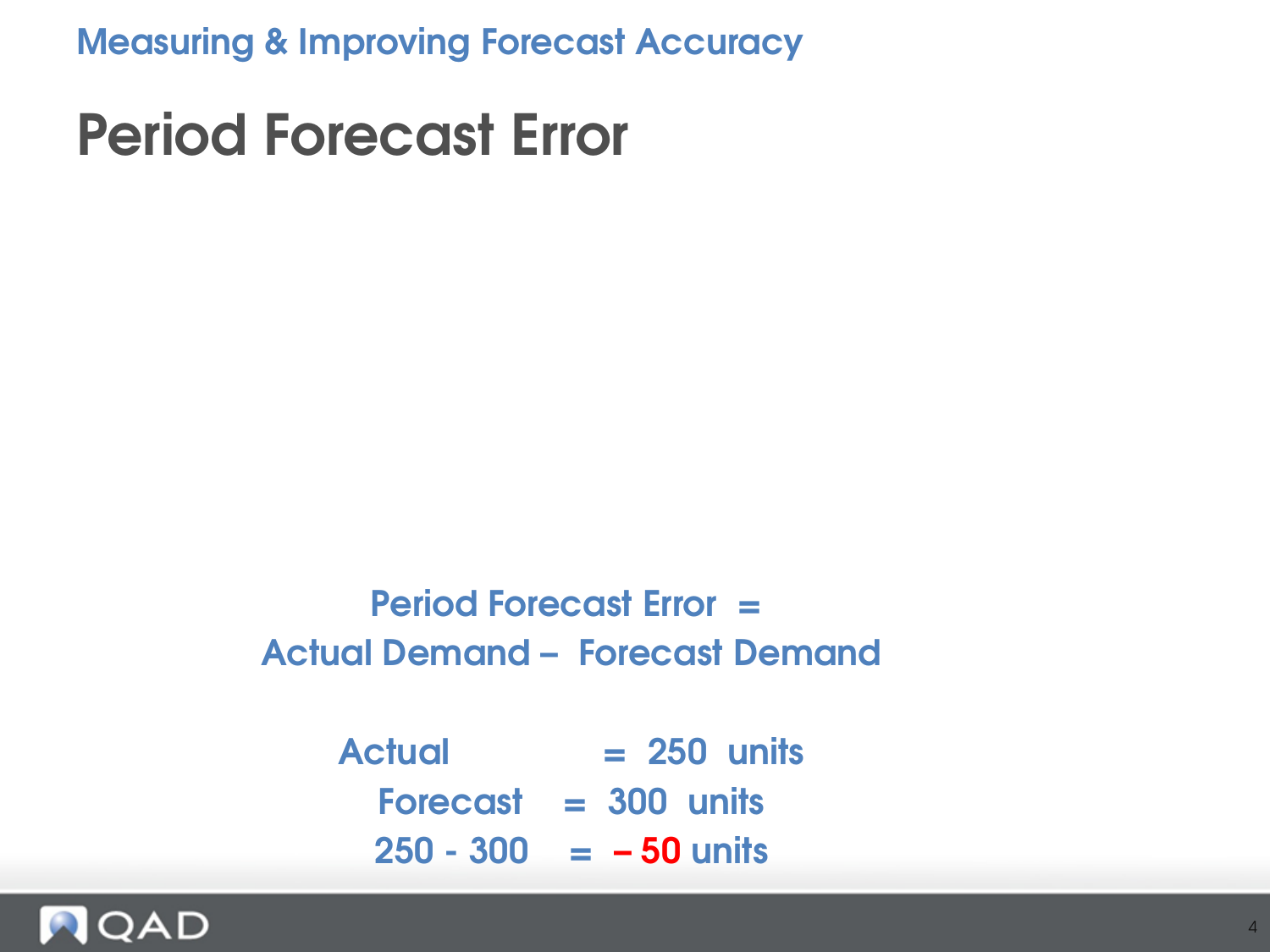

Measuring & Improving Forecast Accuracy
# Period Forecast Error
Period Forecast Error  =
Actual Demand –  Forecast Demand

Actual    	 =  250  units
Forecast    =  300  units
250 - 300    =  – 50 units
4